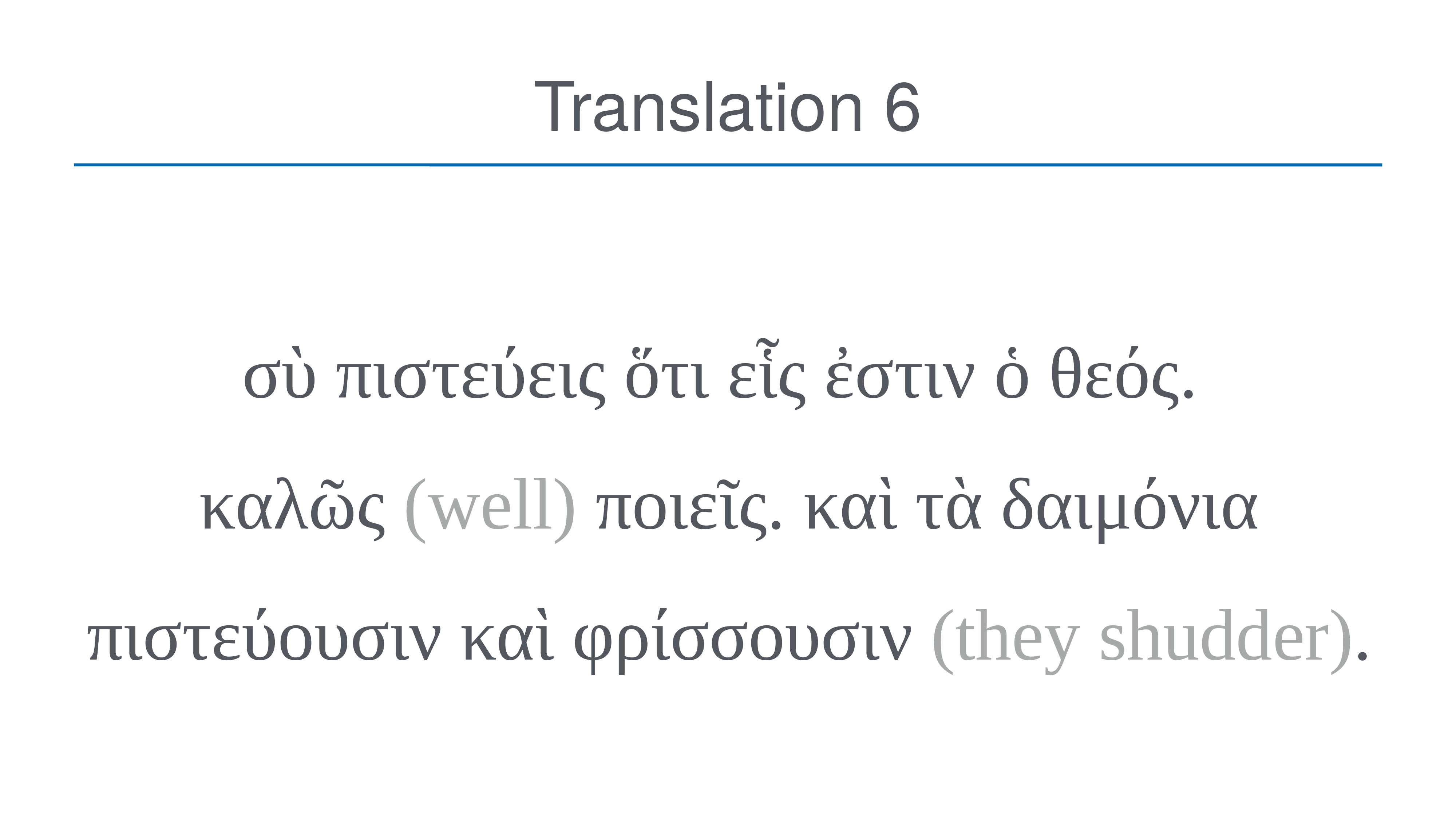

# Translation 6
σὺ πιστεύεις ὅτι εἷς ἐστιν ὁ θεός.
καλῶς (well) ποιεῖς. καὶ τὰ δαιμόνια πιστεύουσιν καὶ φρίσσουσιν (they shudder).